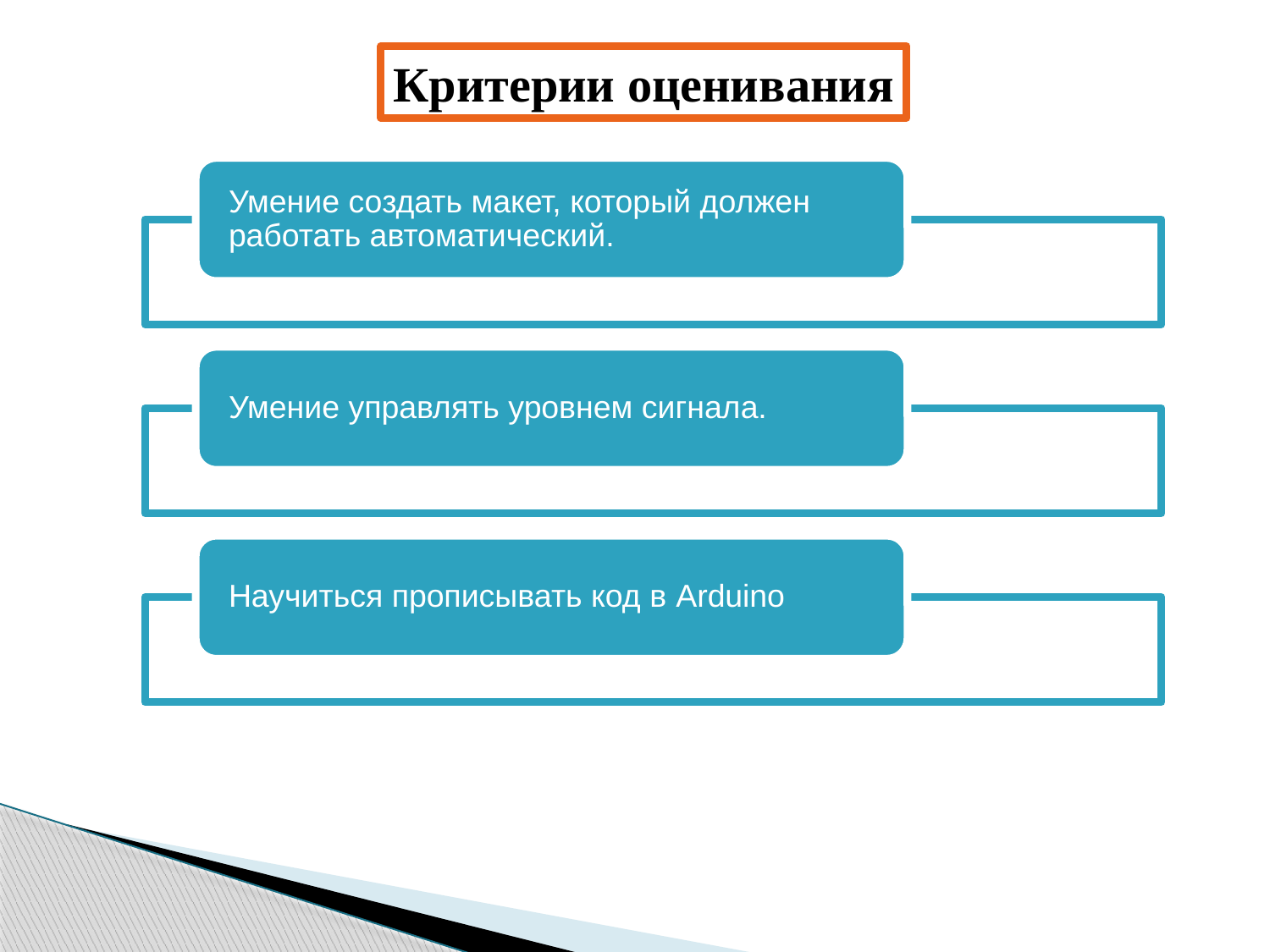

Критерии оценивания
Умение создать макет, который должен работать автоматический.
Умение управлять уровнем сигнала.
Научиться прописывать код в Arduino